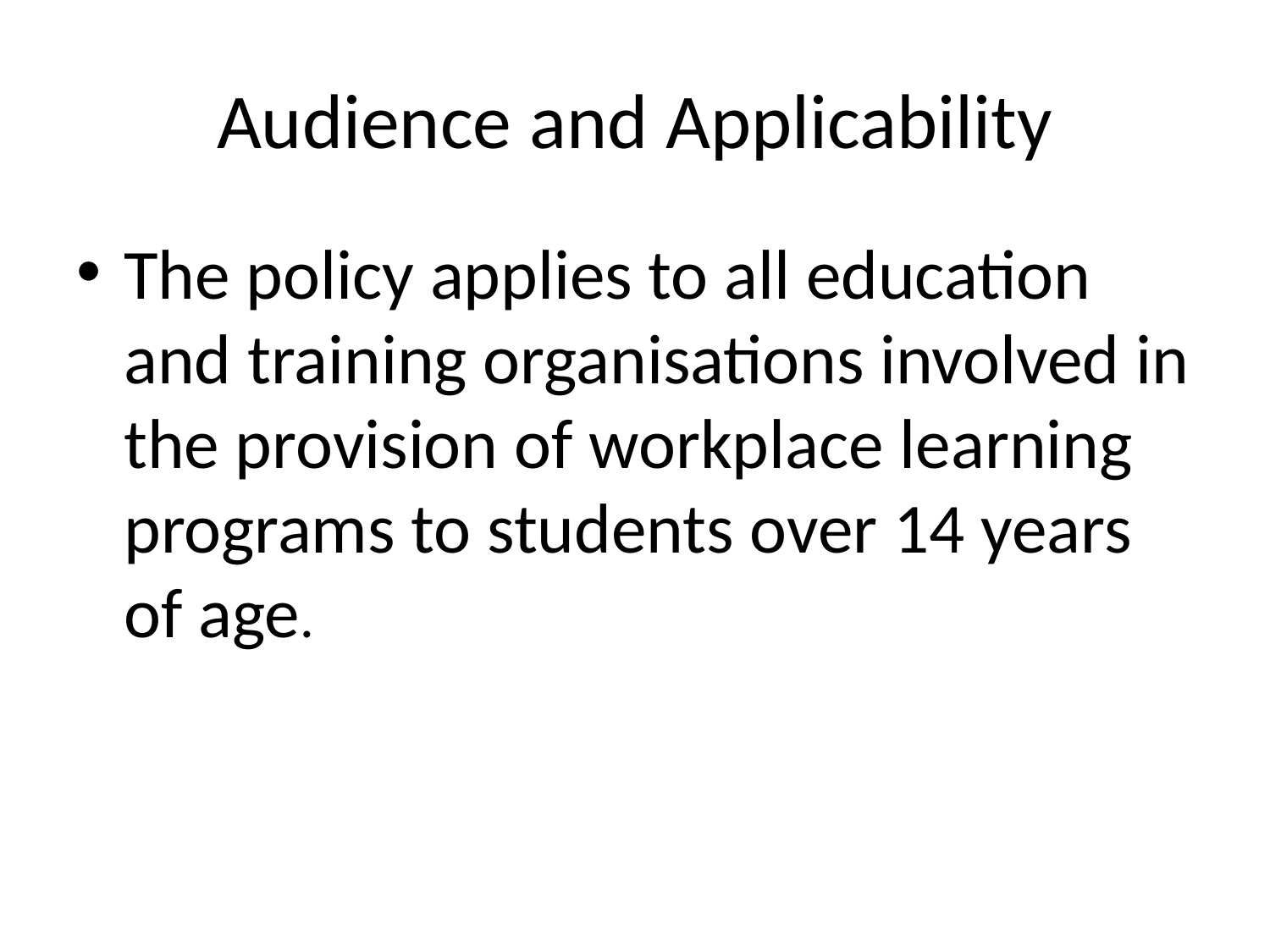

# Audience and Applicability
The policy applies to all education and training organisations involved in the provision of workplace learning programs to students over 14 years of age.